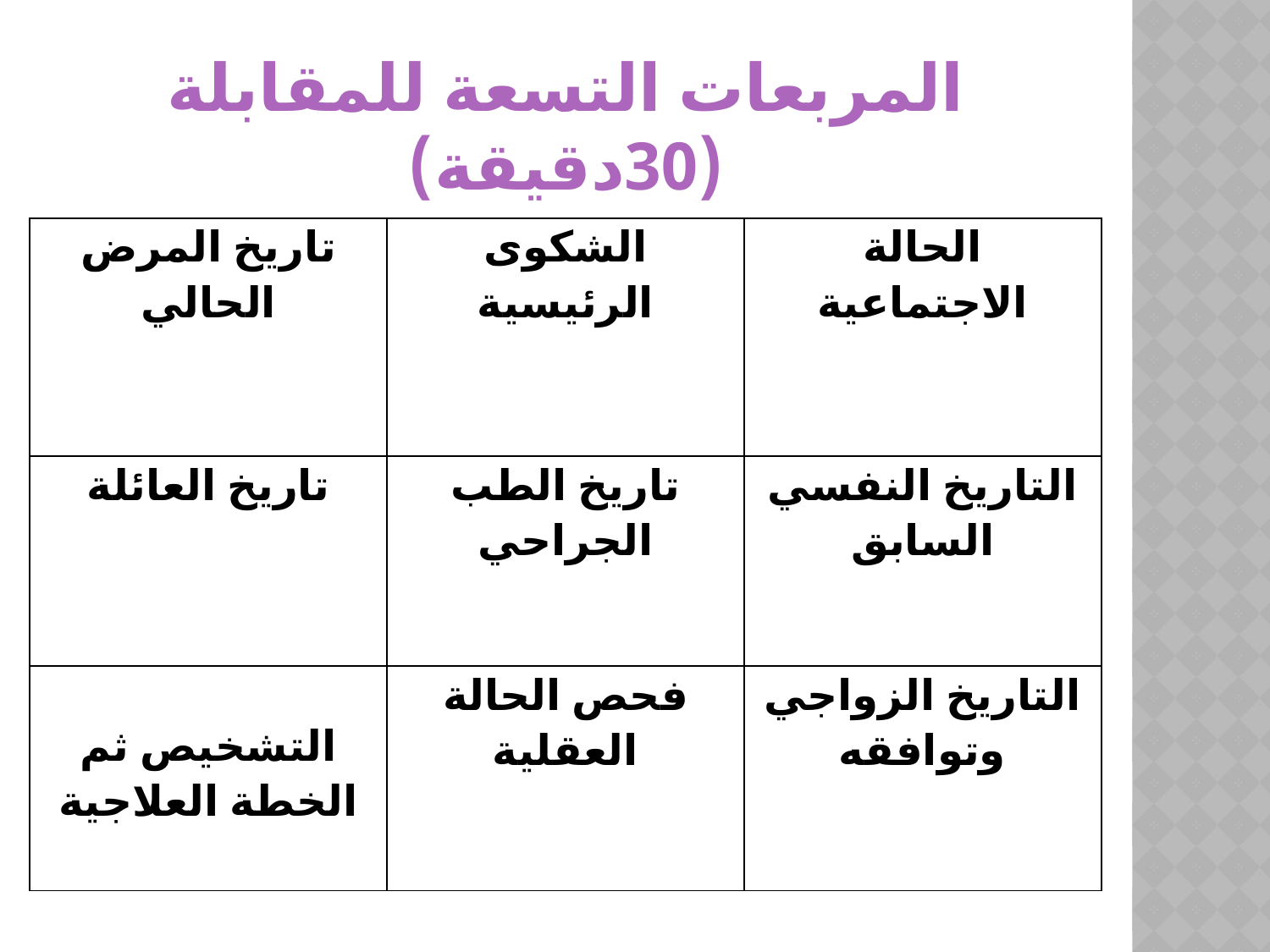

# المربعات التسعة للمقابلة (30دقيقة)
| تاريخ المرض الحالي | الشكوى الرئيسية | الحالة الاجتماعية |
| --- | --- | --- |
| تاريخ العائلة | تاريخ الطب الجراحي | التاريخ النفسي السابق |
| التشخيص ثم الخطة العلاجية | فحص الحالة العقلية | التاريخ الزواجي وتوافقه |